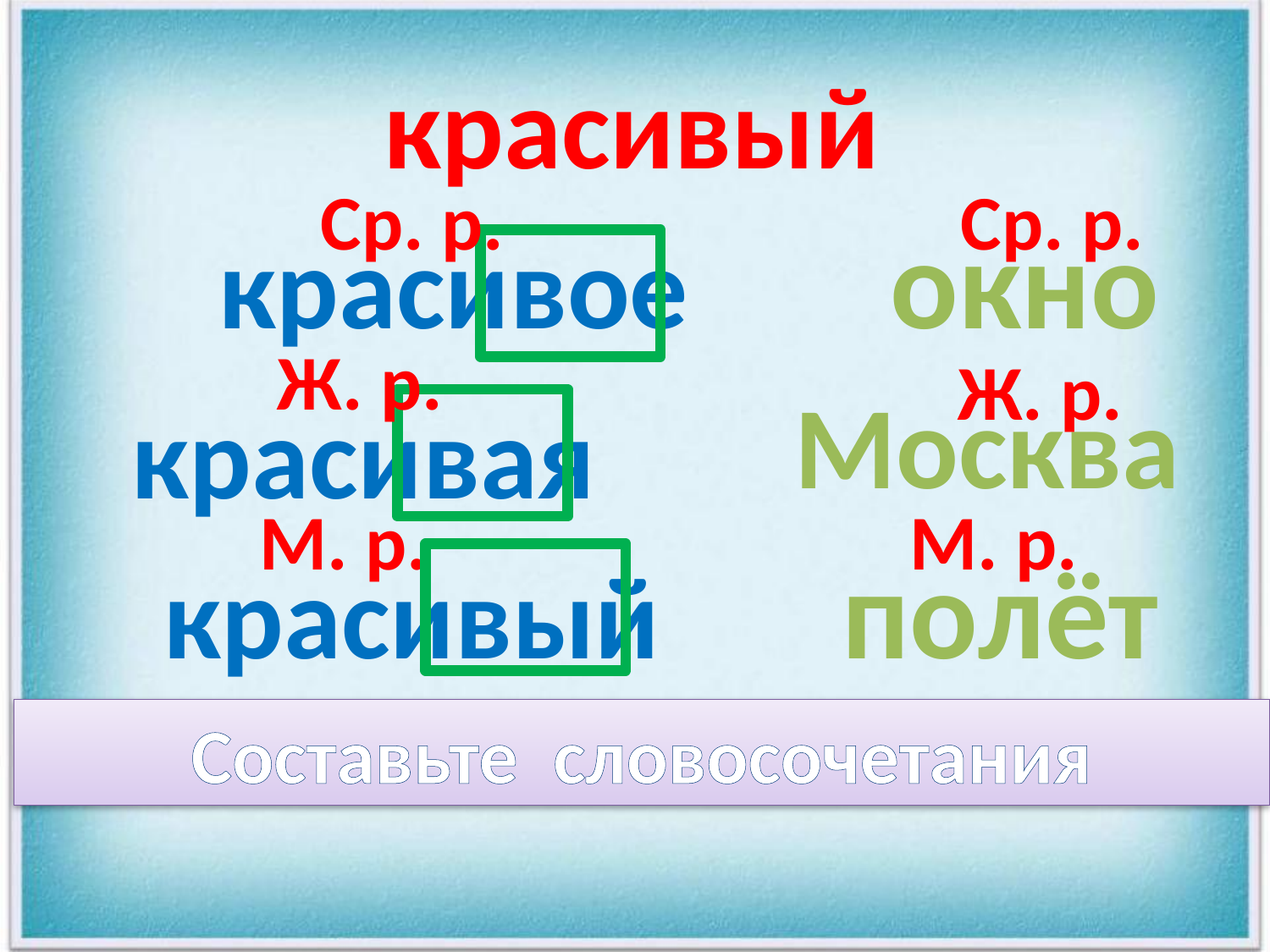

красивый
Ср. р.
Ср. р.
окно
красивое

Ж. р.
Ж. р.
Москва
красивая

М. р.
М. р.
полёт
красивый

Составьте  словосочетания